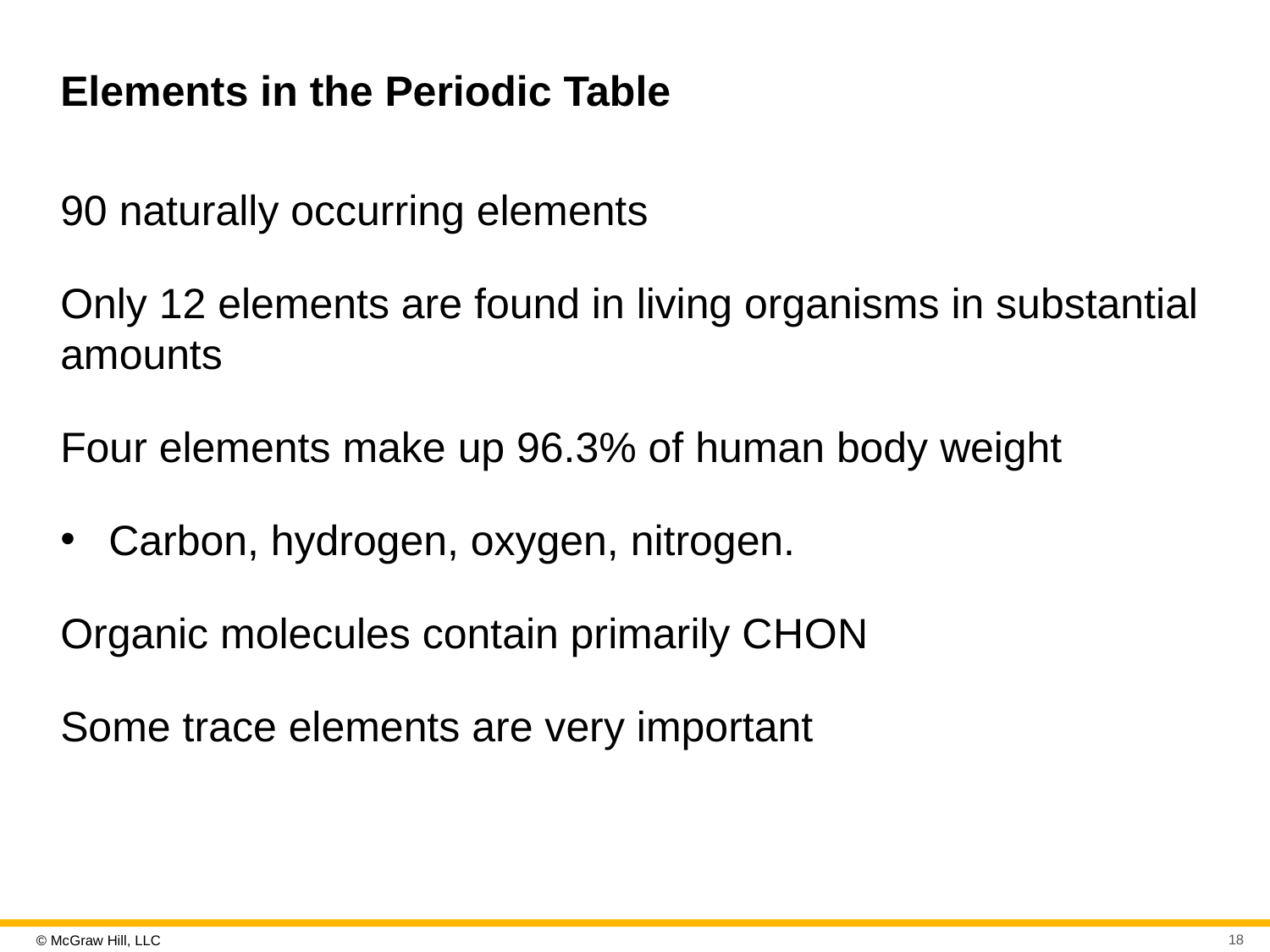

# Elements in the Periodic Table
90 naturally occurring elements
Only 12 elements are found in living organisms in substantial amounts
Four elements make up 96.3% of human body weight
Carbon, hydrogen, oxygen, nitrogen.
Organic molecules contain primarily C H O N
Some trace elements are very important
18